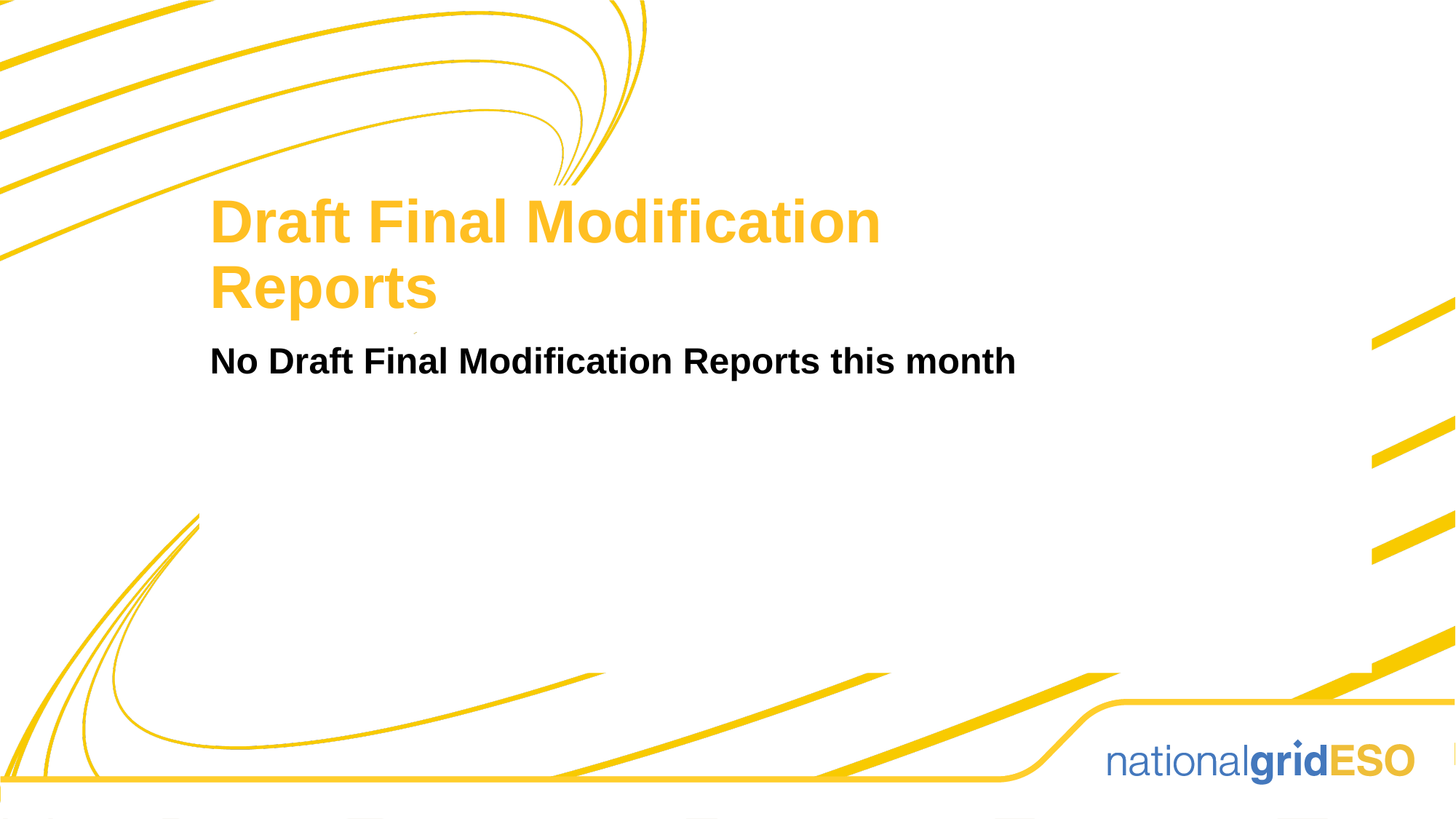

Draft Final Modification Reports
No Draft Final Modification Reports this month